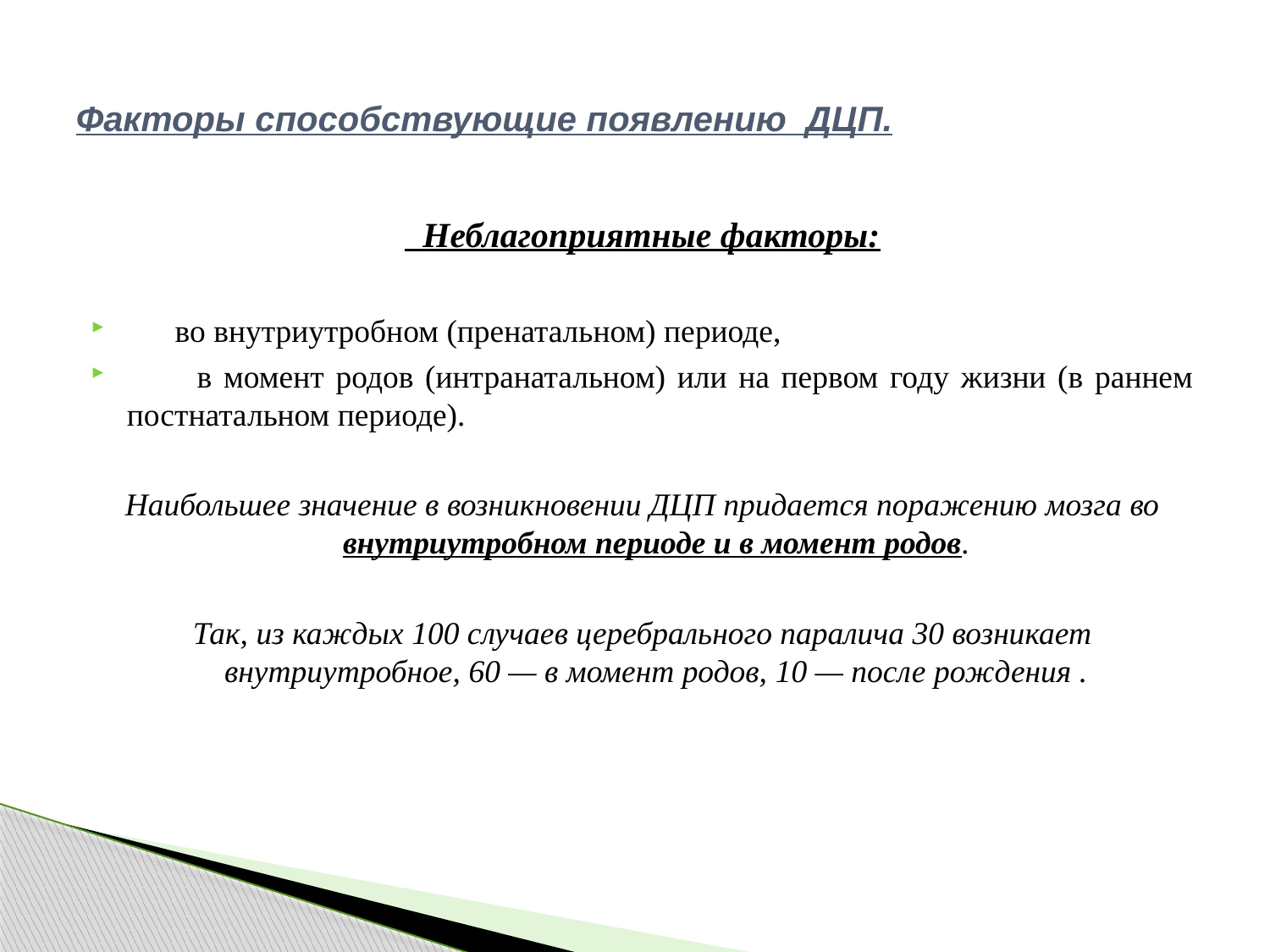

# Факторы способствующие появлению  ДЦП.
  Неблагоприятные факторы:

      во внутриутробном (пренатальном) периоде,
      в момент родов (интранатальном) или на первом году жизни (в раннем постнатальном периоде).

Наибольшее значение в возникновении ДЦП придается поражению мозга во внутриутробном периоде и в момент родов.

Так, из каждых 100 случаев церебрального паралича 30 возникает внутриутробное, 60 — в момент родов, 10 — после рождения .